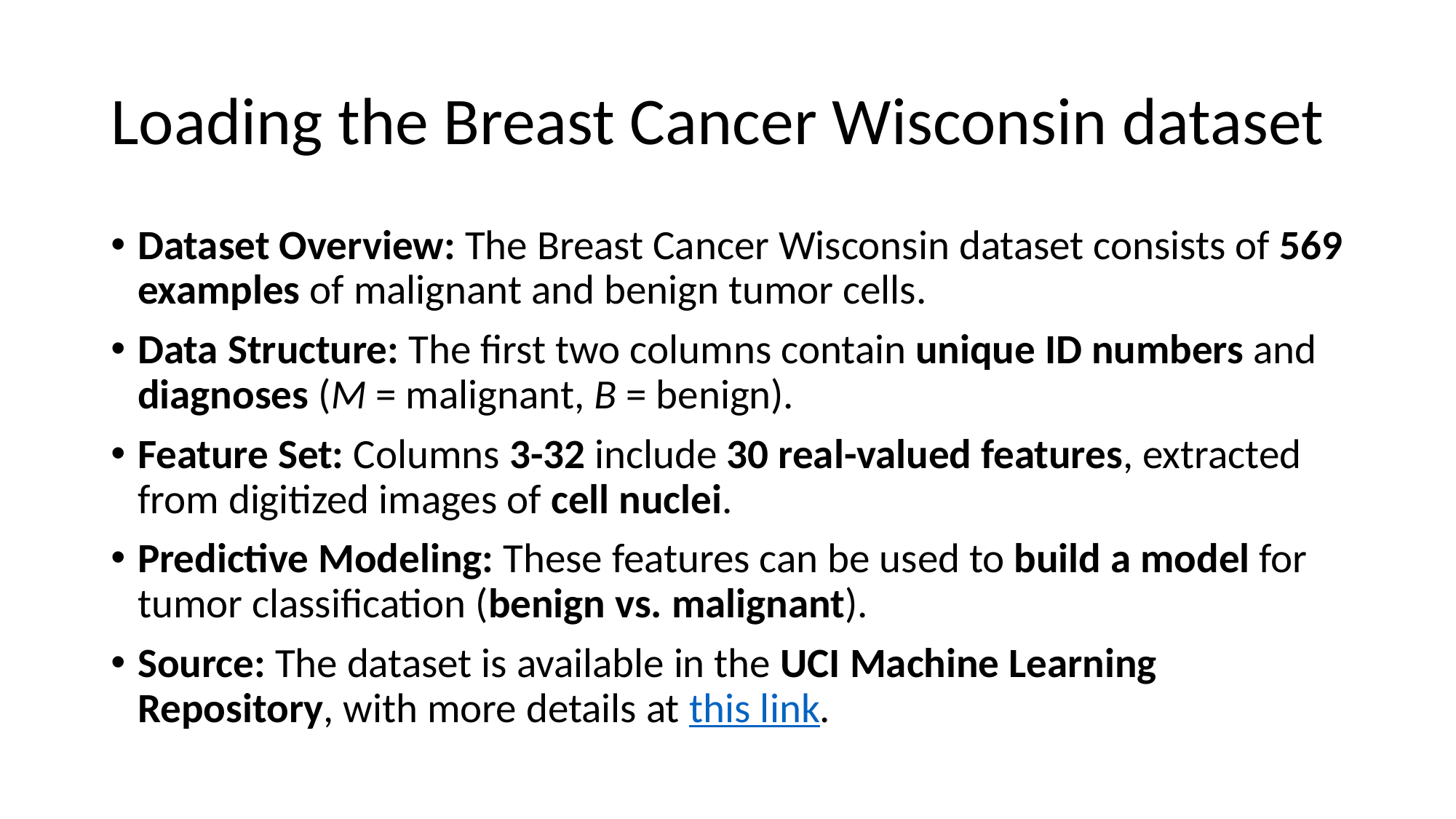

# Loading the Breast Cancer Wisconsin dataset
Dataset Overview: The Breast Cancer Wisconsin dataset consists of 569 examples of malignant and benign tumor cells.
Data Structure: The first two columns contain unique ID numbers and diagnoses (M = malignant, B = benign).
Feature Set: Columns 3-32 include 30 real-valued features, extracted from digitized images of cell nuclei.
Predictive Modeling: These features can be used to build a model for tumor classification (benign vs. malignant).
Source: The dataset is available in the UCI Machine Learning Repository, with more details at this link.